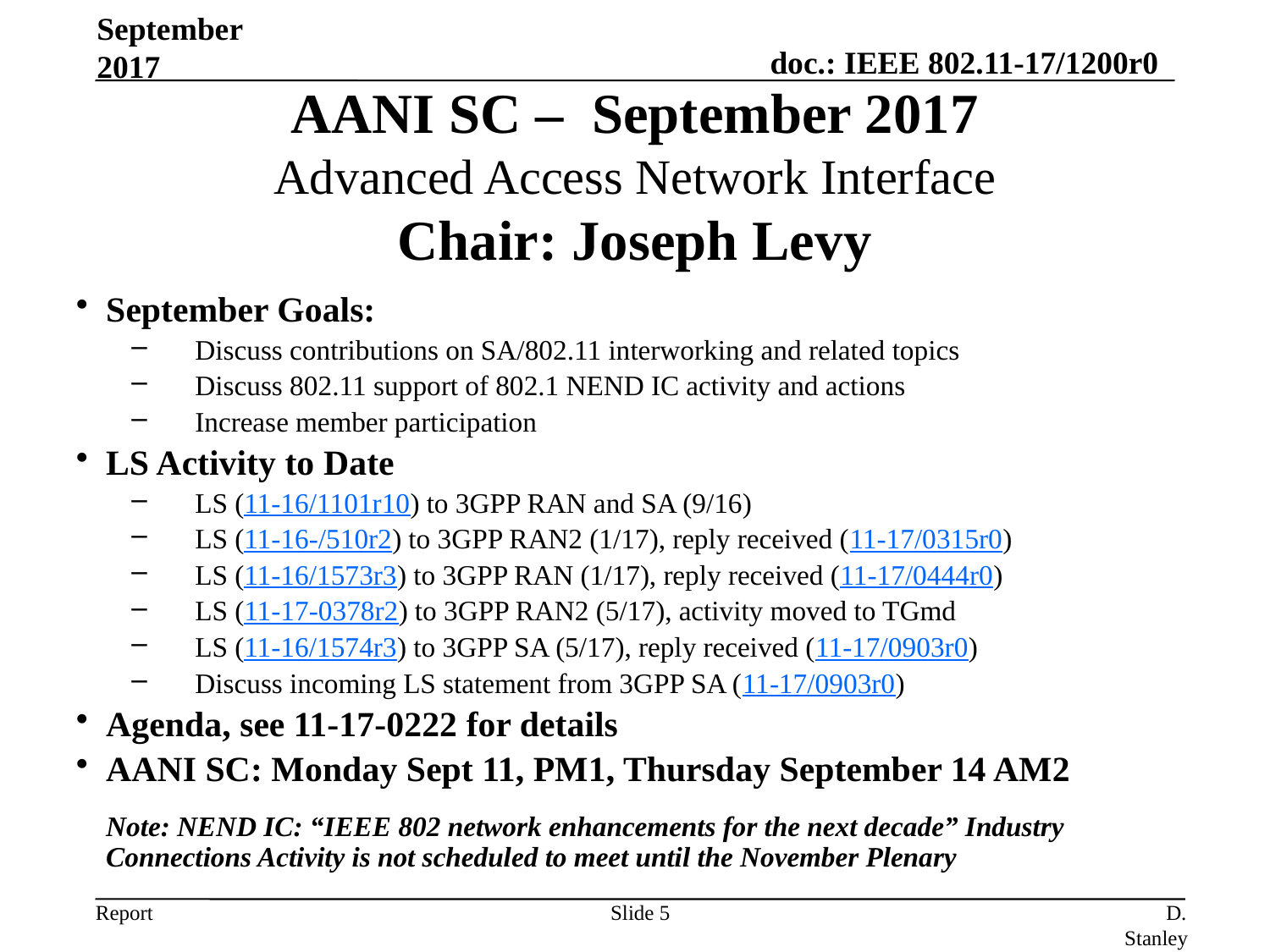

September 2017

AANI SC –  September 2017
Advanced Access Network Interface
Chair: Joseph Levy
September Goals:
Discuss contributions on SA/802.11 interworking and related topics
Discuss 802.11 support of 802.1 NEND IC activity and actions
Increase member participation
LS Activity to Date
LS (11-16/1101r10) to 3GPP RAN and SA (9/16)
LS (11-16-/510r2) to 3GPP RAN2 (1/17), reply received (11-17/0315r0)
LS (11-16/1573r3) to 3GPP RAN (1/17), reply received (11-17/0444r0)
LS (11-17-0378r2) to 3GPP RAN2 (5/17), activity moved to TGmd
LS (11-16/1574r3) to 3GPP SA (5/17), reply received (11-17/0903r0)
Discuss incoming LS statement from 3GPP SA (11-17/0903r0)
Agenda, see 11-17-0222 for details
AANI SC: Monday Sept 11, PM1, Thursday September 14 AM2
Note: NEND IC: “IEEE 802 network enhancements for the next decade” Industry
Connections Activity is not scheduled to meet until the November Plenary

Slide 5
D. Stanley, HP Enterprise